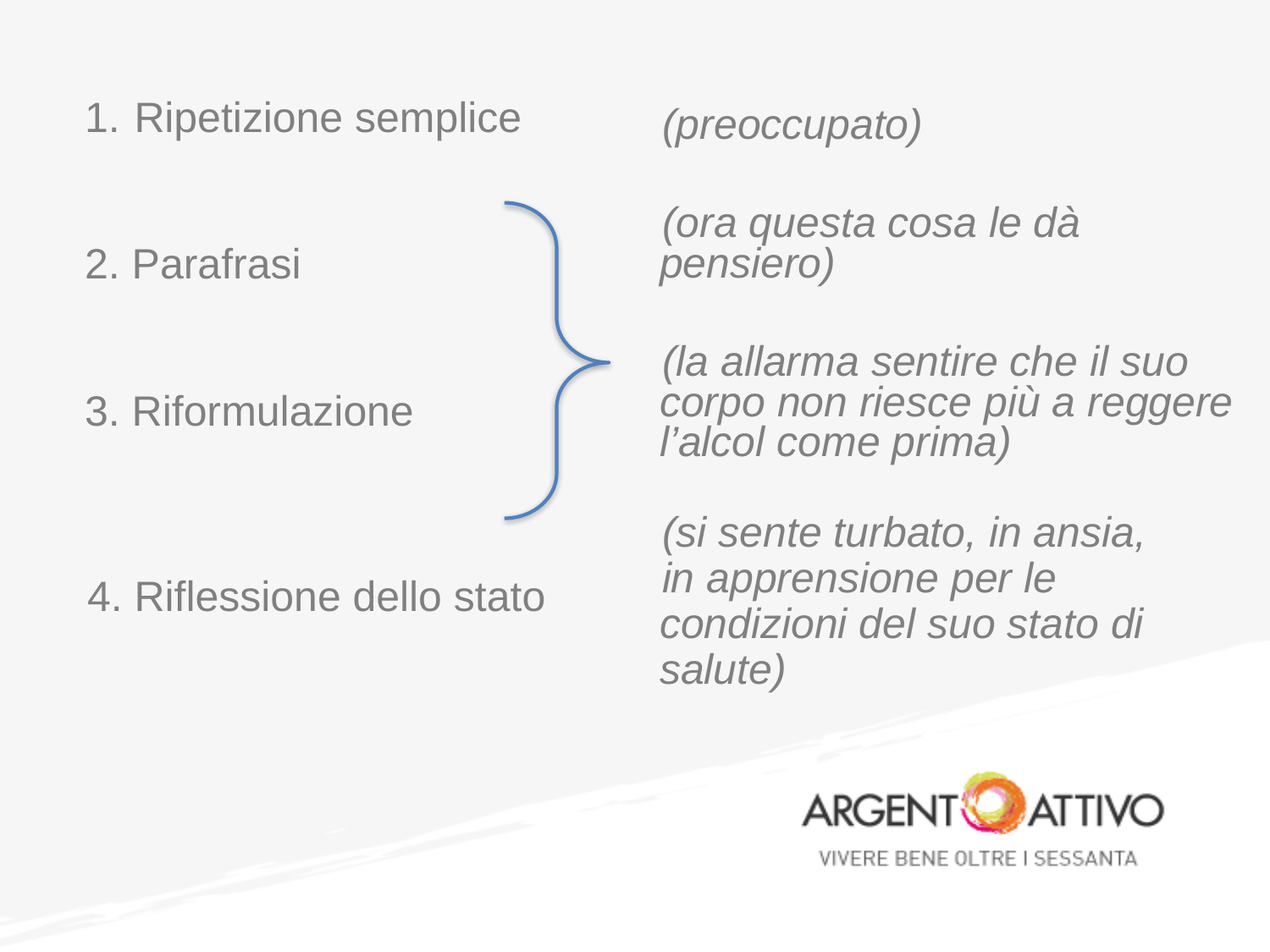

Ripetizione semplice

2. Parafrasi

3. Riformulazione

4. Riflessione dello stato
(preoccupato)

(ora questa cosa le dà pensiero)

(la allarma sentire che il suo corpo non riesce più a reggere l’alcol come prima)

(si sente turbato, in ansia,
in apprensione per le condizioni del suo stato di salute)